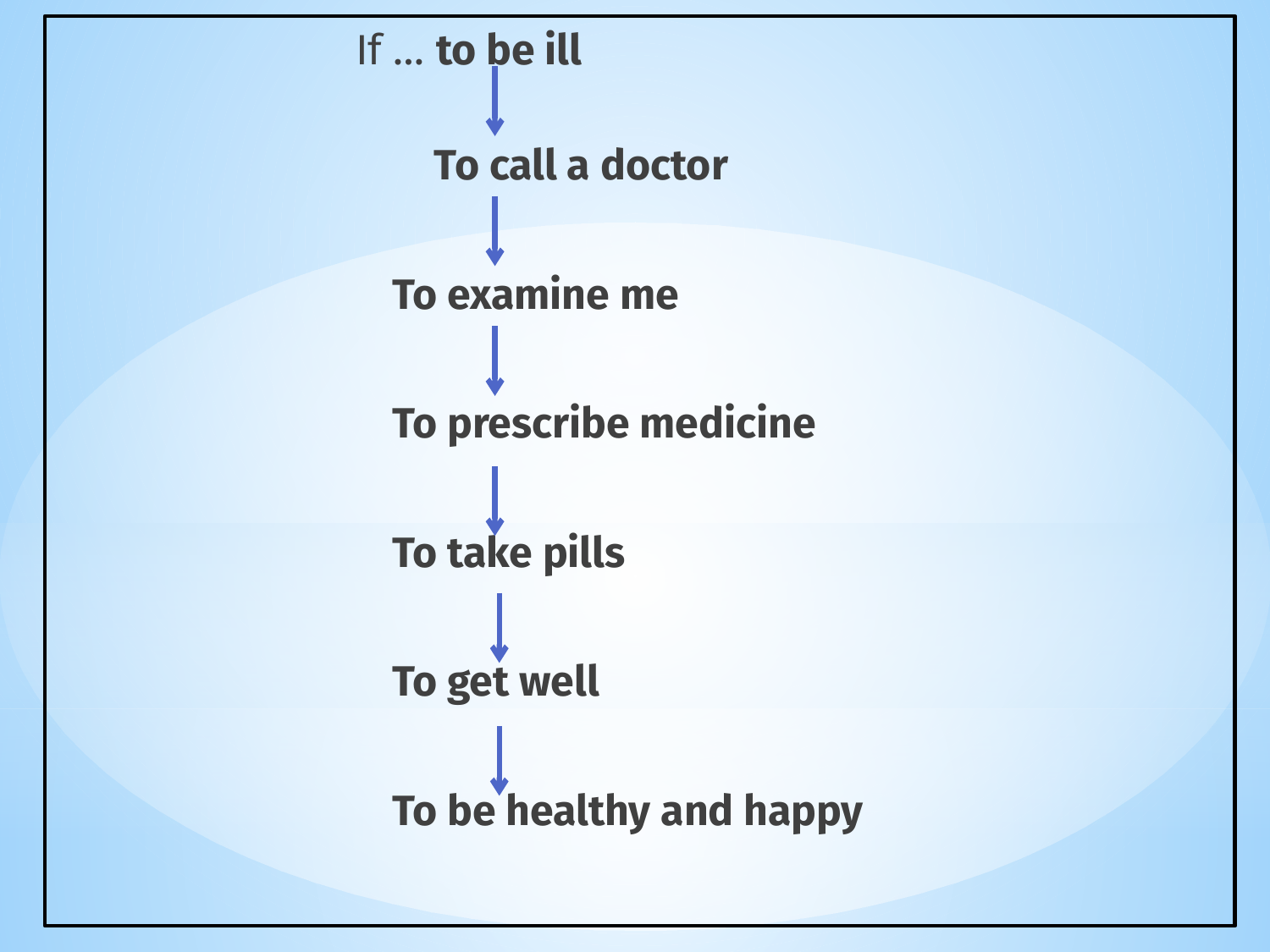

If … to be ill
                                 To call a doctor

                                 To examine me

                                 To prescribe medicine

                                 To take pills

                                 To get well

                                 To be healthy and happy